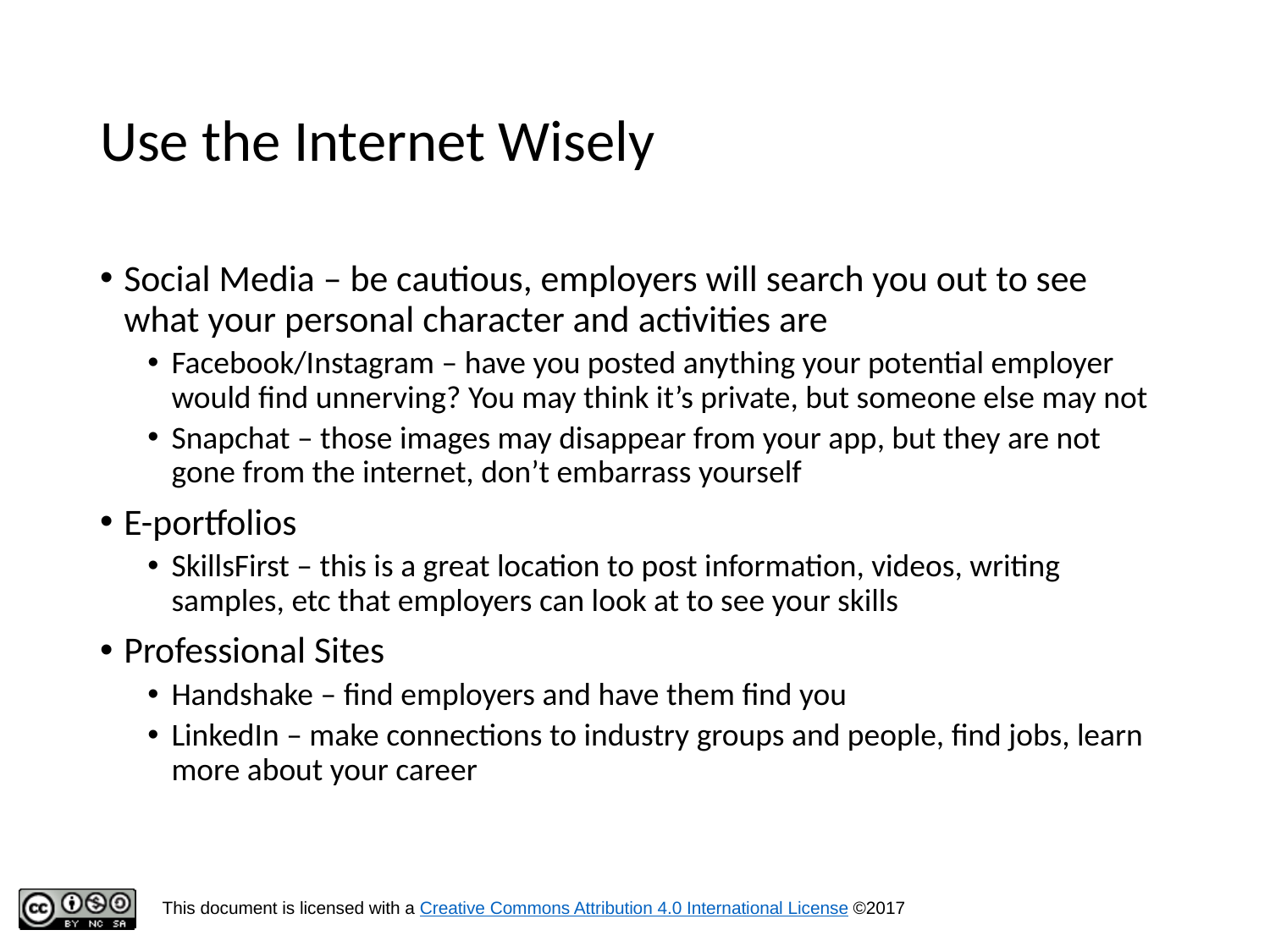

# Use the Internet Wisely
Social Media – be cautious, employers will search you out to see what your personal character and activities are
Facebook/Instagram – have you posted anything your potential employer would find unnerving? You may think it’s private, but someone else may not
Snapchat – those images may disappear from your app, but they are not gone from the internet, don’t embarrass yourself
E-portfolios
SkillsFirst – this is a great location to post information, videos, writing samples, etc that employers can look at to see your skills
Professional Sites
Handshake – find employers and have them find you
LinkedIn – make connections to industry groups and people, find jobs, learn more about your career